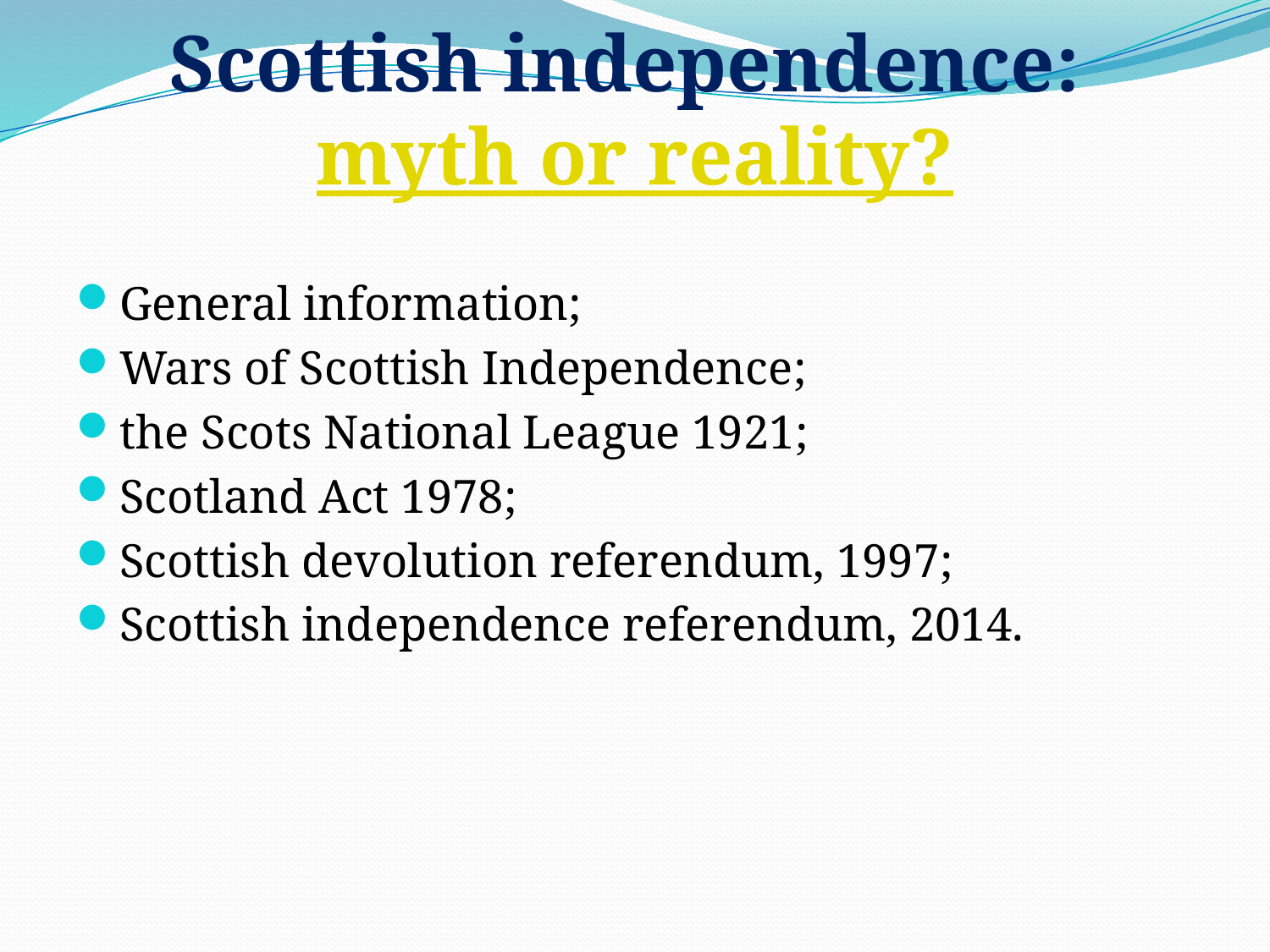

# Scottish independence: myth or reality?
General information;
Wars of Scottish Independence;
the Scots National League 1921;
Scotland Act 1978;
Scottish devolution referendum, 1997;
Scottish independence referendum, 2014.